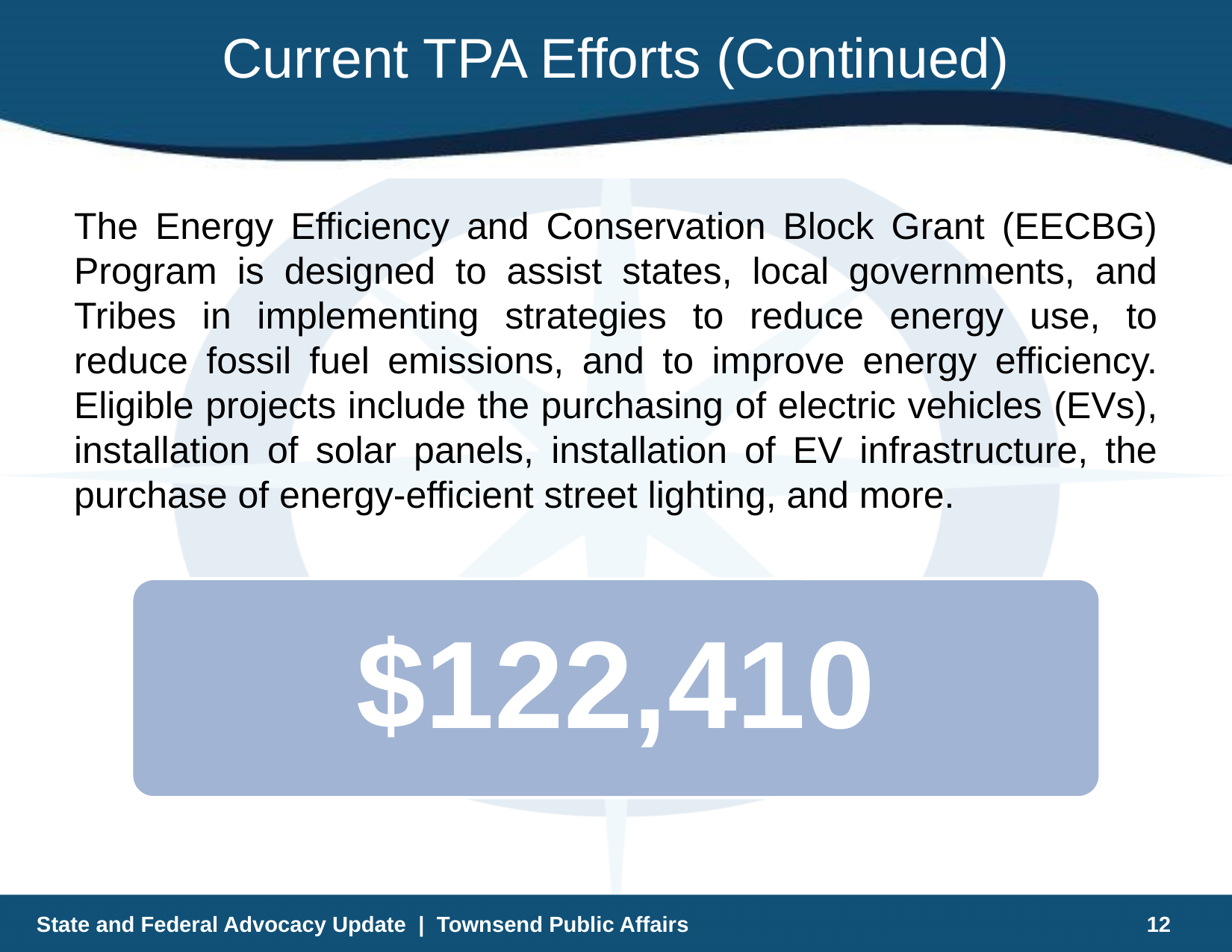

# Current TPA Efforts (Continued)
The Energy Efficiency and Conservation Block Grant (EECBG) Program is designed to assist states, local governments, and Tribes in implementing strategies to reduce energy use, to reduce fossil fuel emissions, and to improve energy efficiency. Eligible projects include the purchasing of electric vehicles (EVs), installation of solar panels, installation of EV infrastructure, the purchase of energy-efficient street lighting, and more.

$122,410
State and Federal Advocacy Update  |  Townsend Public Affairs